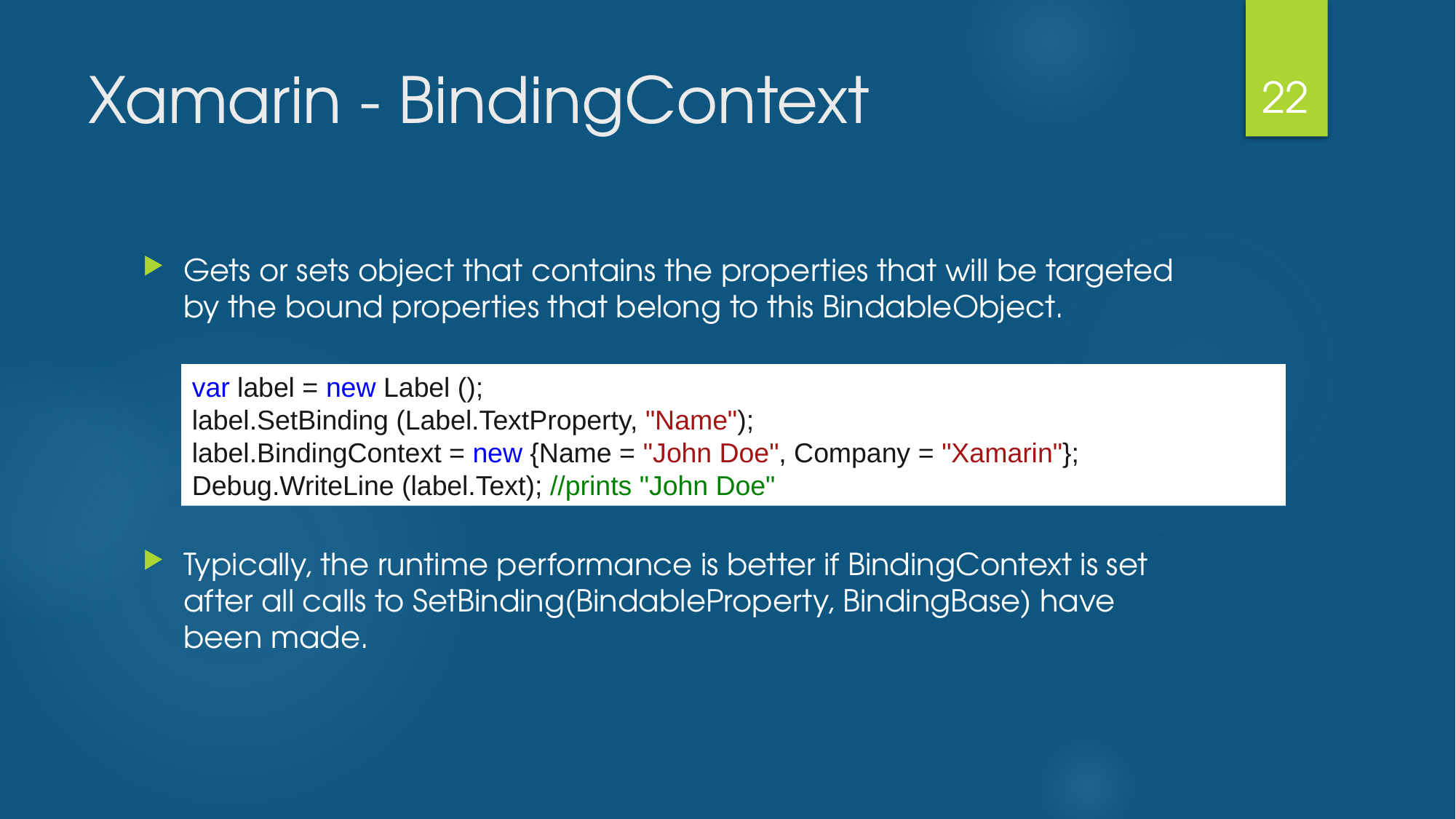

22
# Xamarin - BindingContext
Gets or sets object that contains the properties that will be targeted by the bound properties that belong to this BindableObject.

Typically, the runtime performance is better if BindingContext is set after all calls to SetBinding(BindableProperty, BindingBase) have been made.

var label = new Label ();
label.SetBinding (Label.TextProperty, "Name");
label.BindingContext = new {Name = "John Doe", Company = "Xamarin"};
Debug.WriteLine (label.Text); //prints "John Doe"